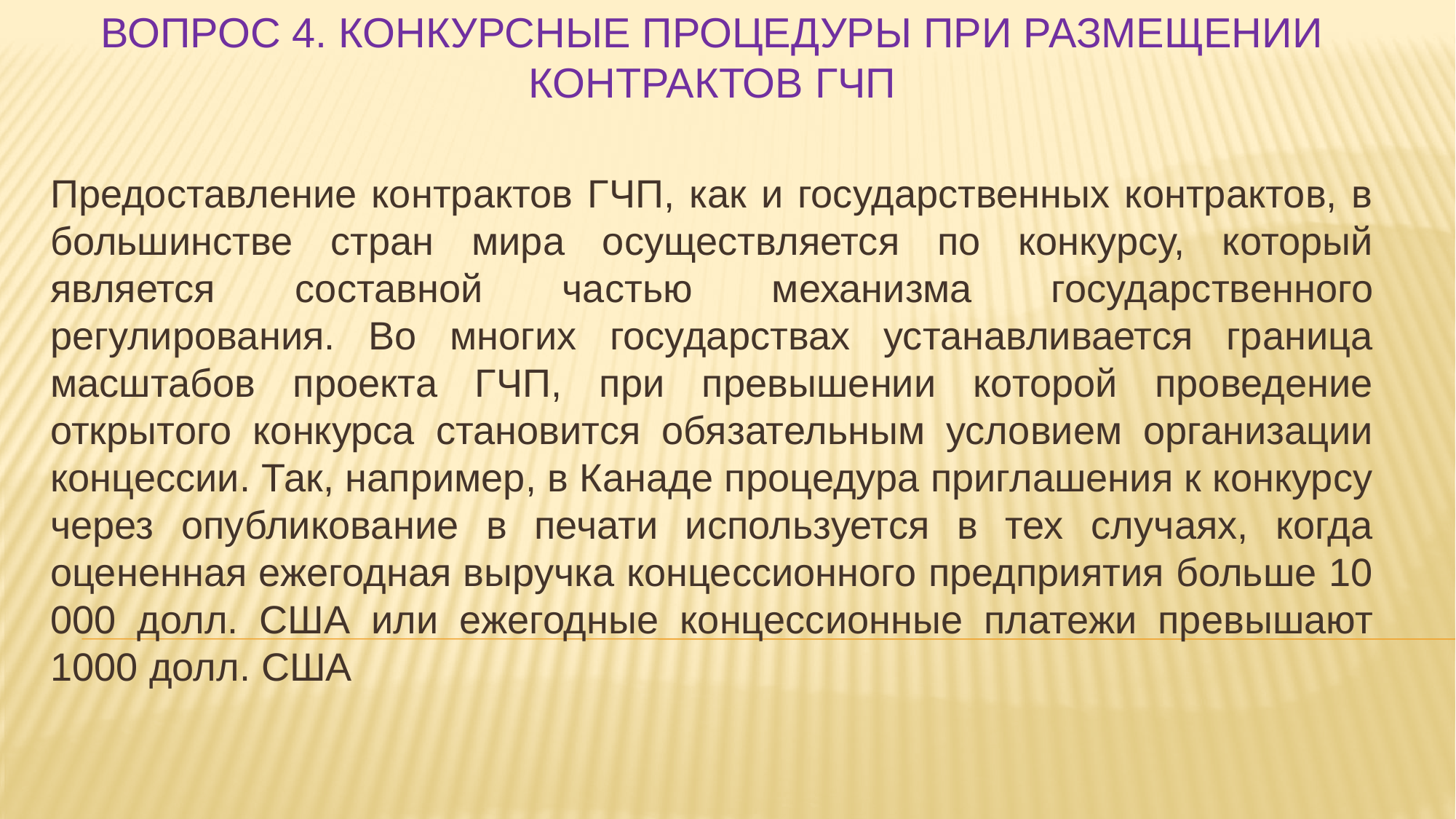

# Вопрос 4. Конкурсные процедуры при размещении контрактов ГЧП
Предоставление контрактов ГЧП, как и государственных контрактов, в большинстве стран мира осуществляется по конкурсу, который является составной частью механизма государственного регулирования. Во многих государствах устанавливается граница масштабов проекта ГЧП, при превышении которой проведение открытого конкурса становится обязательным условием организации концессии. Так, например, в Канаде процедура приглашения к конкурсу через опубликование в печати используется в тех случаях, когда оцененная ежегодная выручка концессионного предприятия больше 10 000 долл. США или ежегодные концессионные платежи превышают 1000 долл. США